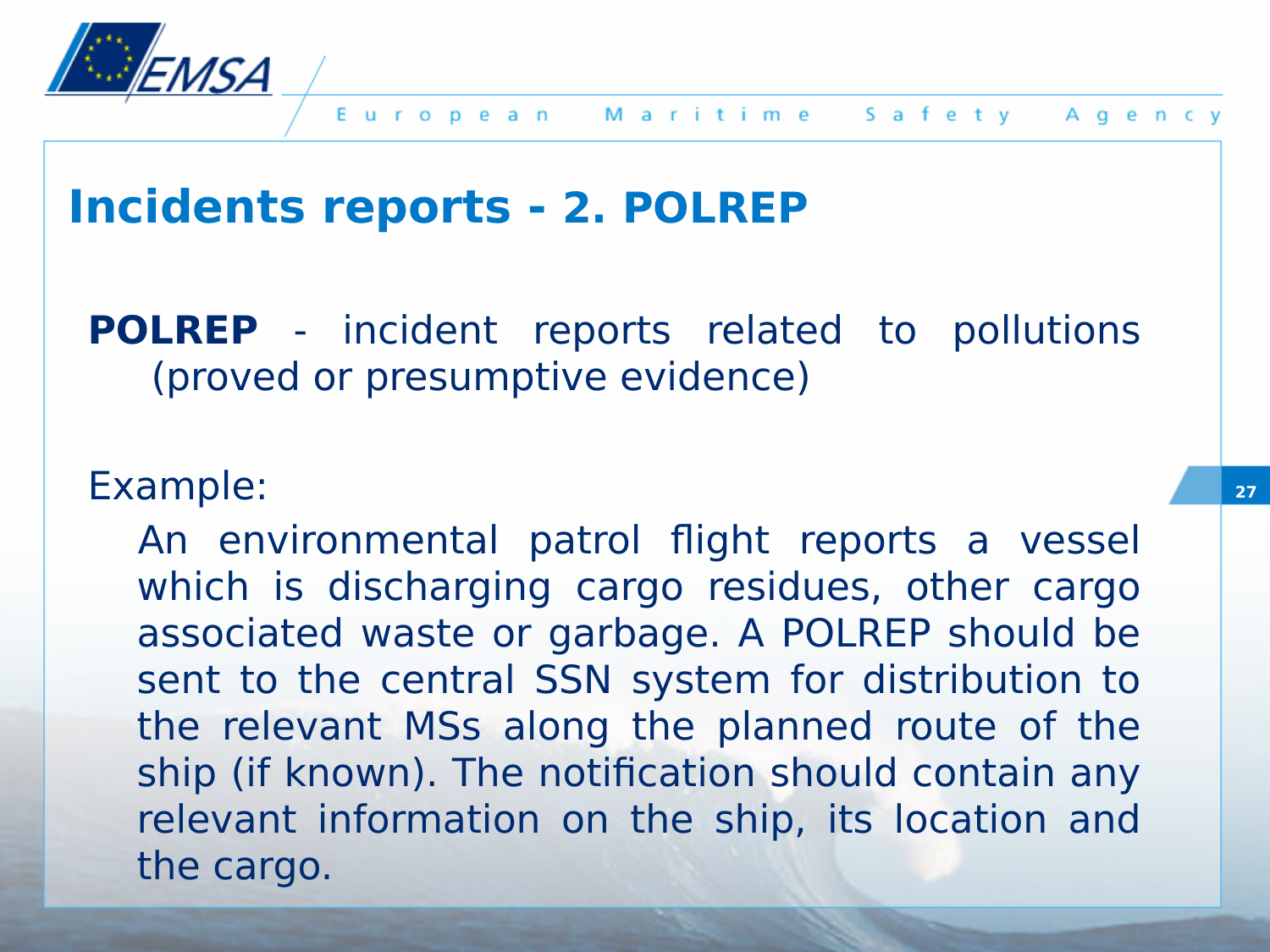

# Incidents reports - 2. POLREP

POLREP - incident reports related to pollutions (proved or presumptive evidence)

Example:
An environmental patrol flight reports a vessel which is discharging cargo residues, other cargo associated waste or garbage. A POLREP should be sent to the central SSN system for distribution to the relevant MSs along the planned route of the ship (if known). The notification should contain any relevant information on the ship, its location and the cargo.

27